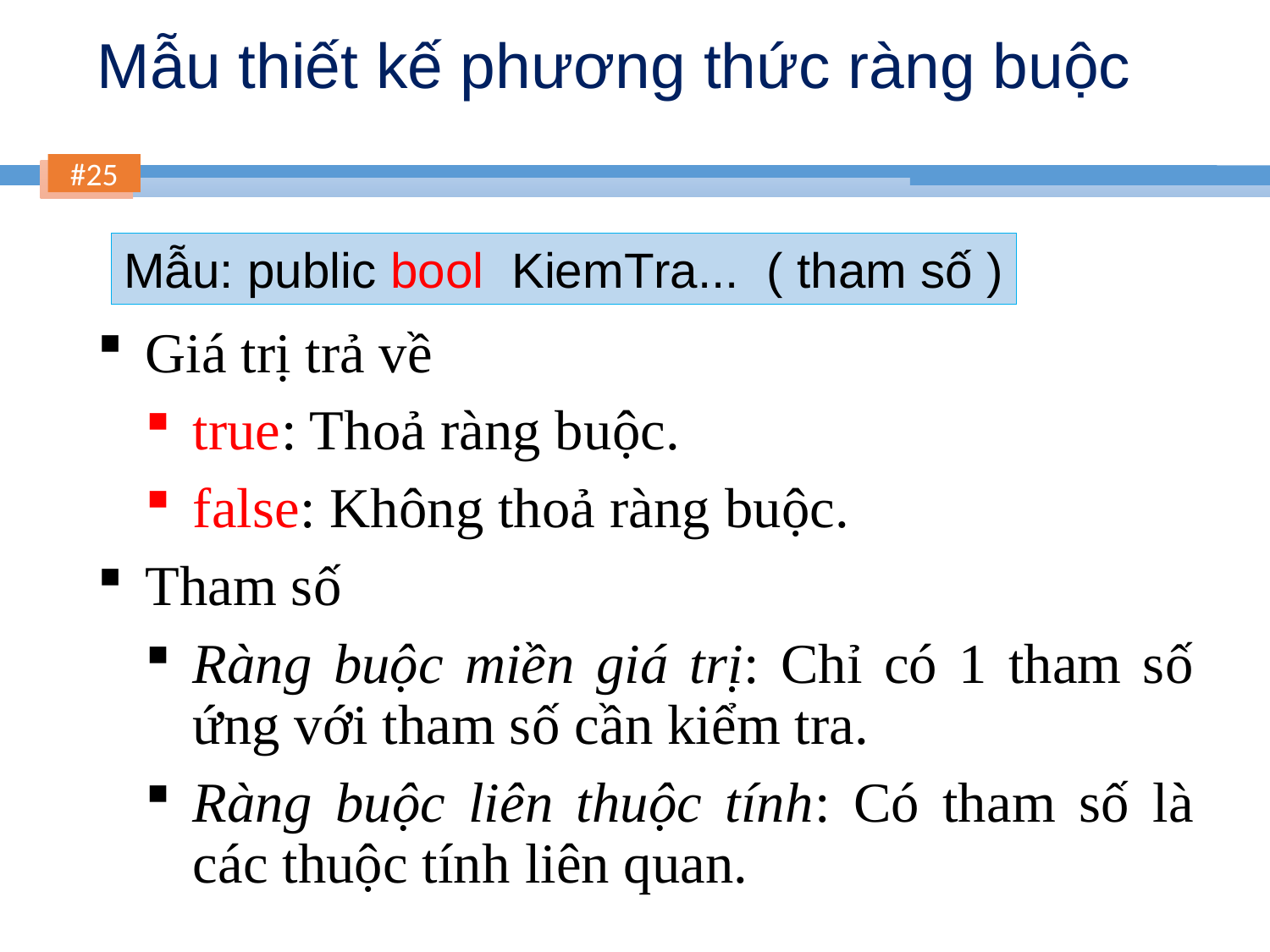

# Mẫu thiết kế phương thức ràng buộc
Mẫu: public bool  KiemTra...  ( tham số )
Giá trị trả về
true: Thoả ràng buộc.
false: Không thoả ràng buộc.
Tham số
Ràng buộc miền giá trị: Chỉ có 1 tham số ứng với tham số cần kiểm tra.
Ràng buộc liên thuộc tính: Có tham số là các thuộc tính liên quan.
25